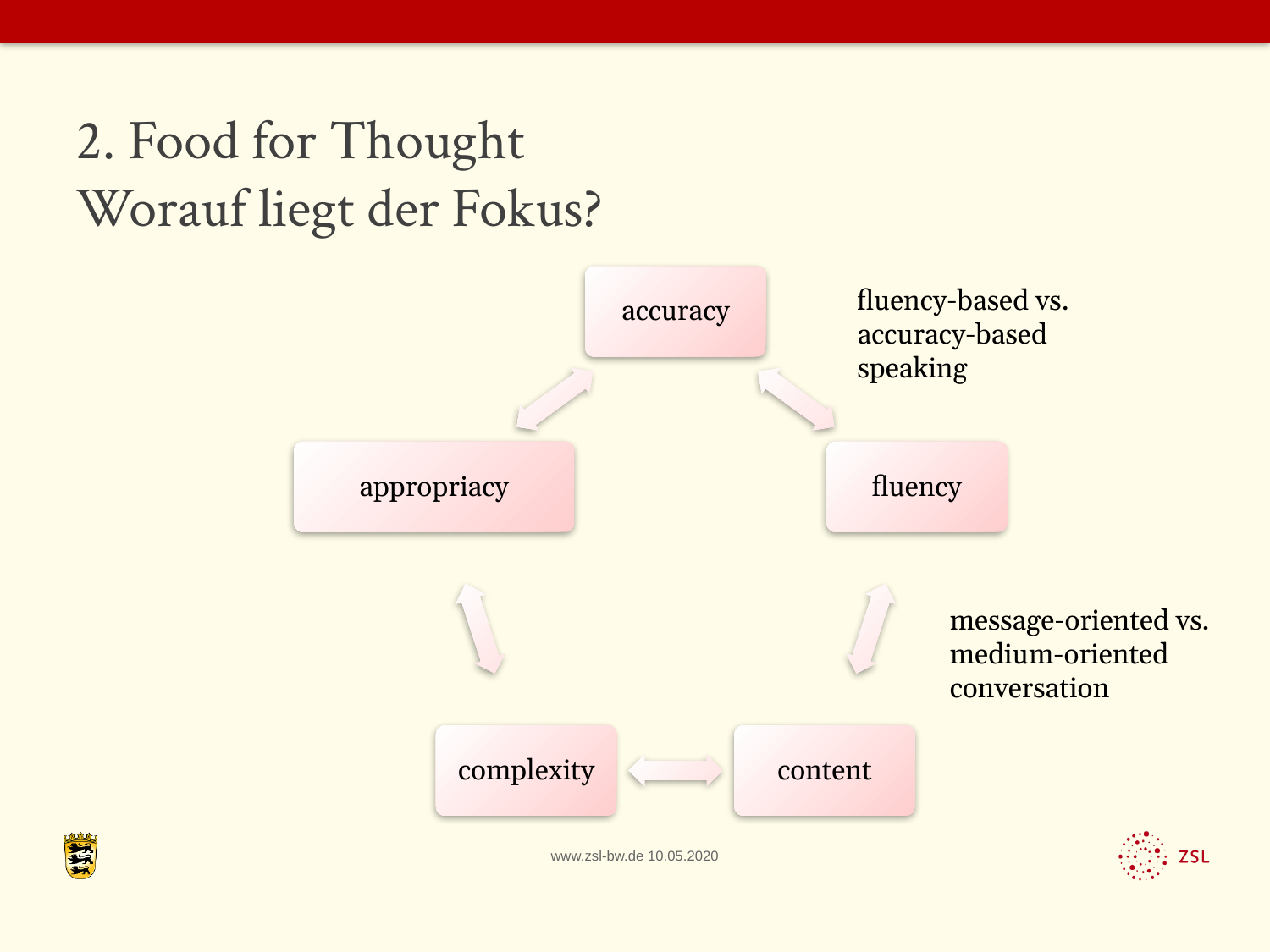

# 2. Food for Thought Worauf liegt der Fokus?
accuracy

fluency

content

complexity

appropriacy

fluency-based vs.
accuracy-based speaking
message-oriented vs.
medium-oriented
conversation